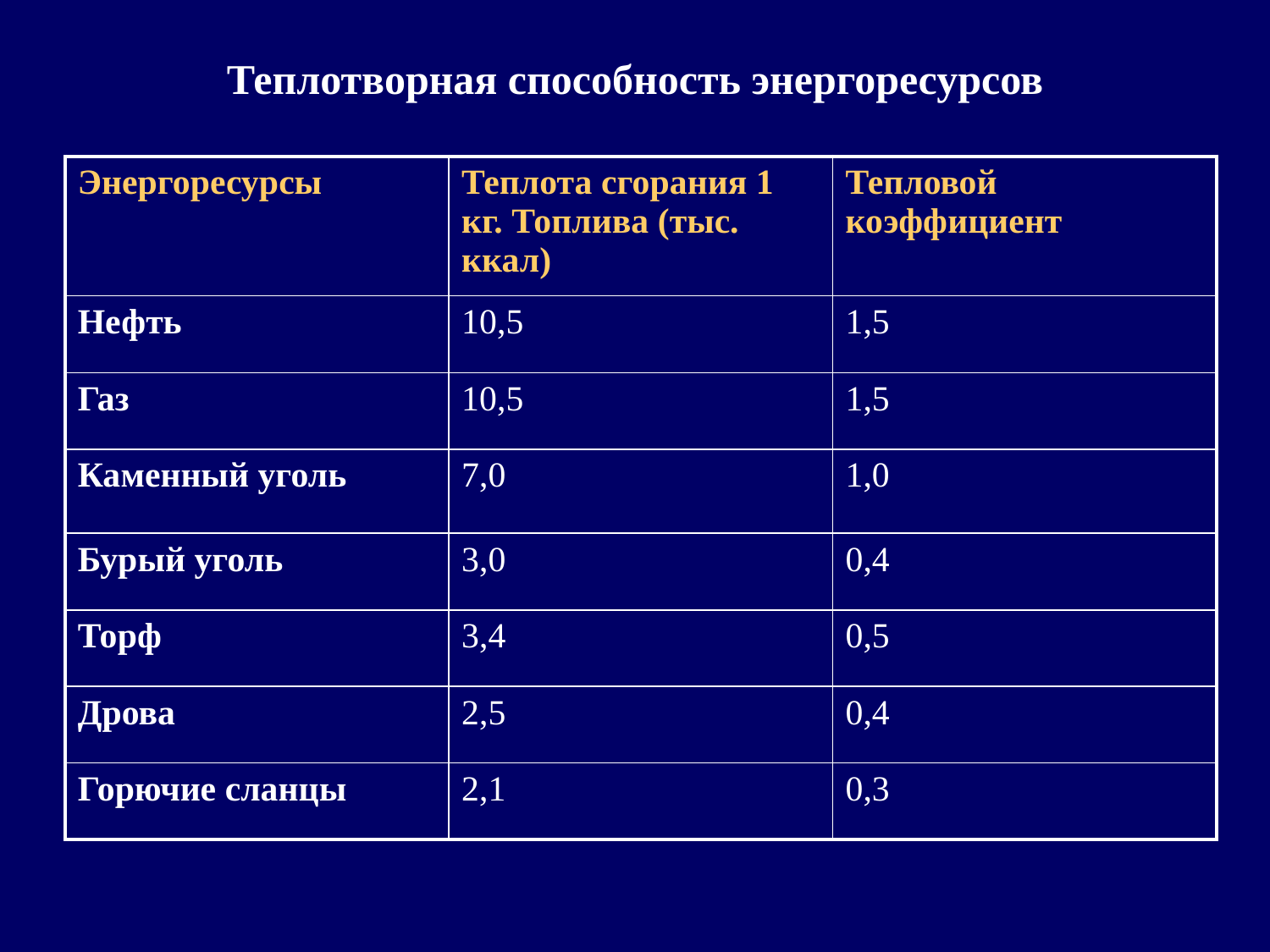

# Теплотворная способность энергоресурсов
| Энергоресурсы | Теплота сгорания 1 кг. Топлива (тыс. ккал) | Тепловой коэффициент |
| --- | --- | --- |
| Нефть | 10,5 | 1,5 |
| Газ | 10,5 | 1,5 |
| Каменный уголь | 7,0 | 1,0 |
| Бурый уголь | 3,0 | 0,4 |
| Торф | 3,4 | 0,5 |
| Дрова | 2,5 | 0,4 |
| Горючие сланцы | 2,1 | 0,3 |